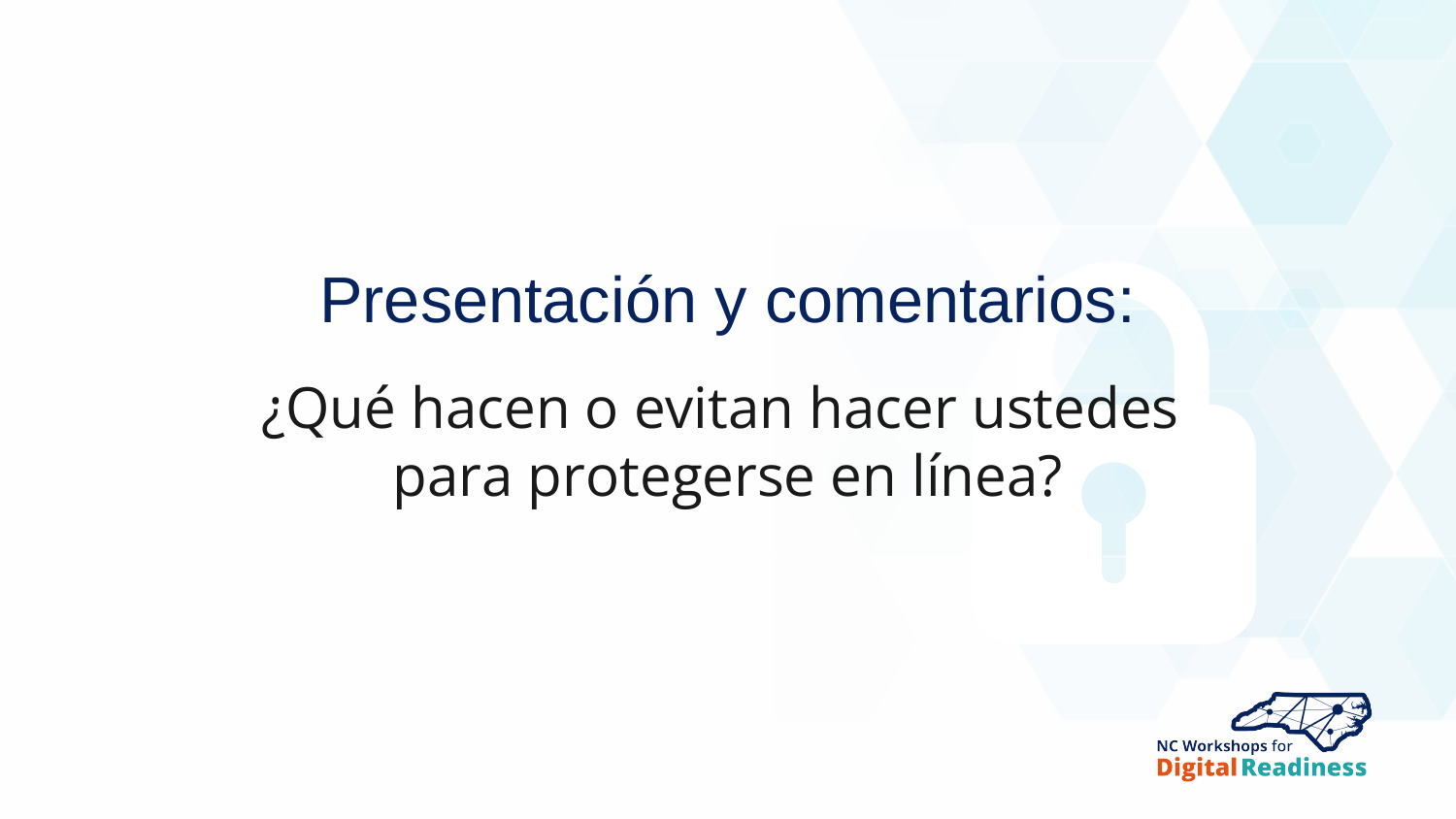

Presentación y comentarios:
¿Qué hacen o evitan hacer ustedes
para protegerse en línea?